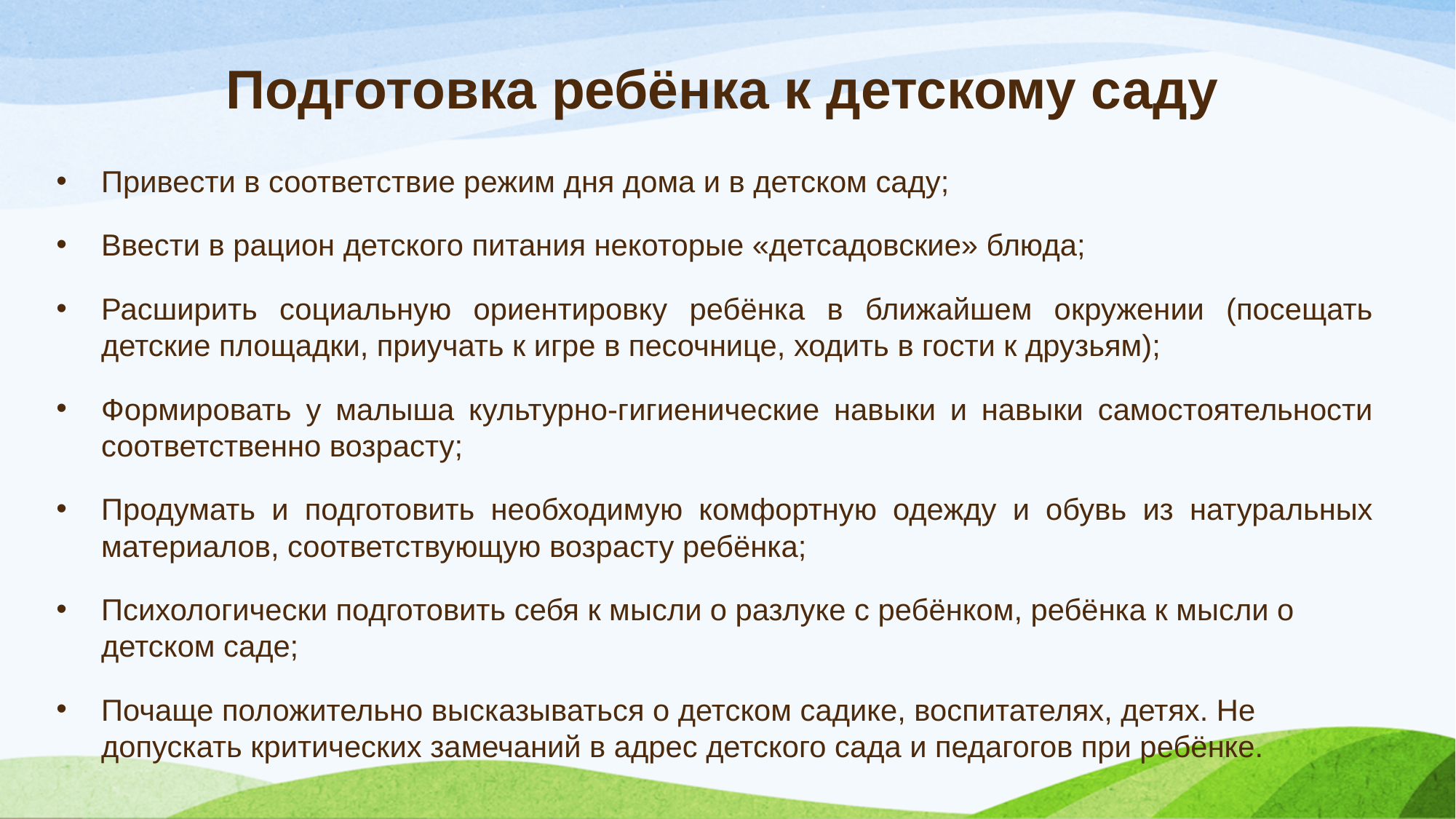

# Подготовка ребёнка к детскому саду
Привести в соответствие режим дня дома и в детском саду;
Ввести в рацион детского питания некоторые «детсадовские» блюда;
Расширить социальную ориентировку ребёнка в ближайшем окружении (посещать детские площадки, приучать к игре в песочнице, ходить в гости к друзьям);
Формировать у малыша культурно-гигиенические навыки и навыки самостоятельности соответственно возрасту;
Продумать и подготовить необходимую комфортную одежду и обувь из натуральных материалов, соответствующую возрасту ребёнка;
Психологически подготовить себя к мысли о разлуке с ребёнком, ребёнка к мысли о детском саде;
Почаще положительно высказываться о детском садике, воспитателях, детях. Не допускать критических замечаний в адрес детского сада и педагогов при ребёнке.